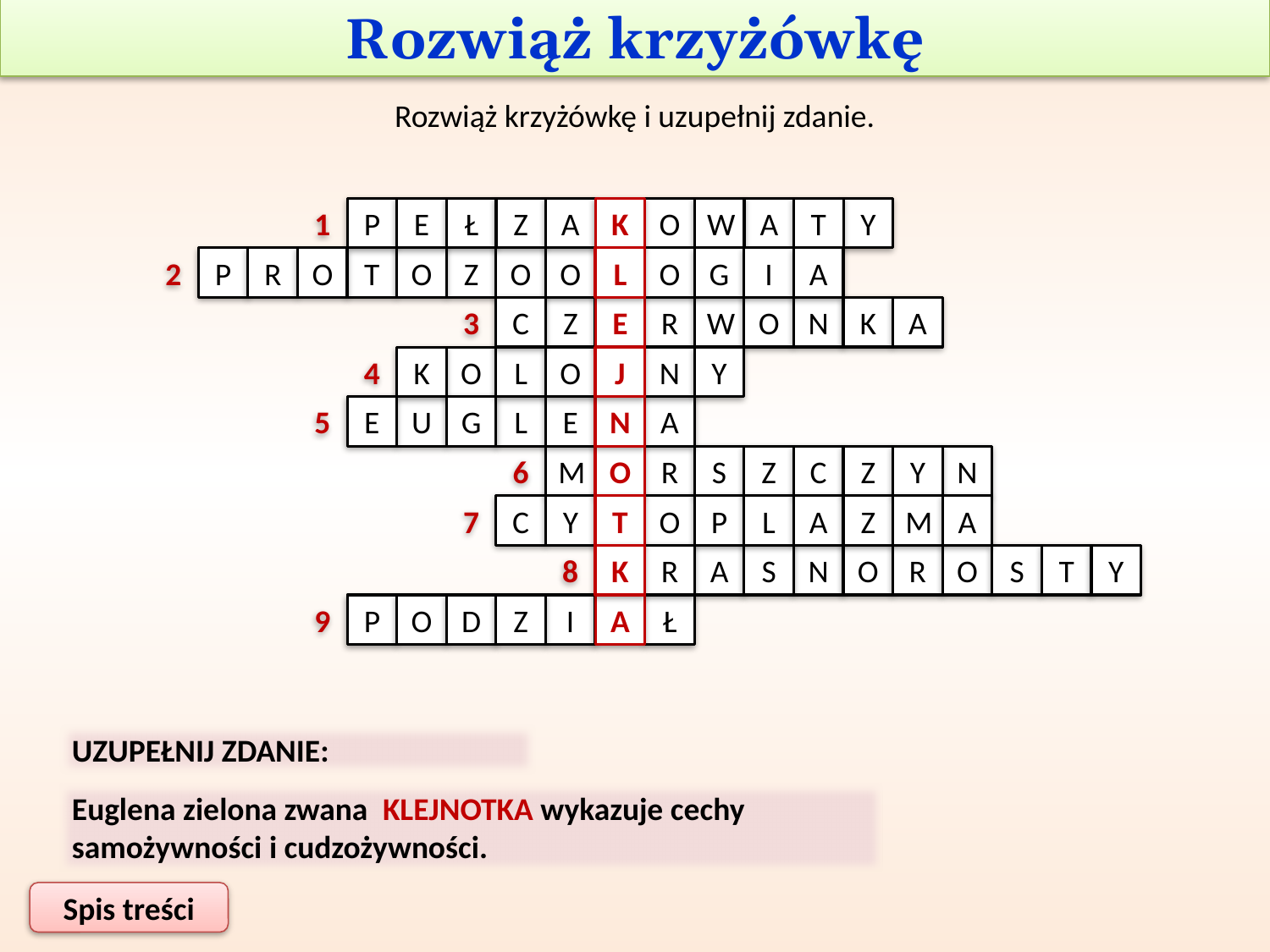

Rozwiąż krzyżówkę
Rozwiąż krzyżówkę i uzupełnij zdanie.
1
P
E
Ł
Z
A
2
P
R
O
T
O
Z
O
O
3
C
Z
4
K
O
L
O
5
E
U
G
L
E
6
M
7
C
Y
8
9
P
O
D
Z
I
K
O
W
A
T
Y
O
G
I
A
R
W
O
N
K
A
N
Y
A
R
S
Z
C
Z
Y
N
O
P
L
A
Z
M
A
R
A
S
N
O
R
O
S
T
Y
Ł
L
E
J
N
O
T
K
A
UZUPEŁNIJ ZDANIE:
Euglena zielona zwana  KLEJNOTKA wykazuje cechy samożywności i cudzożywności.
Spis treści